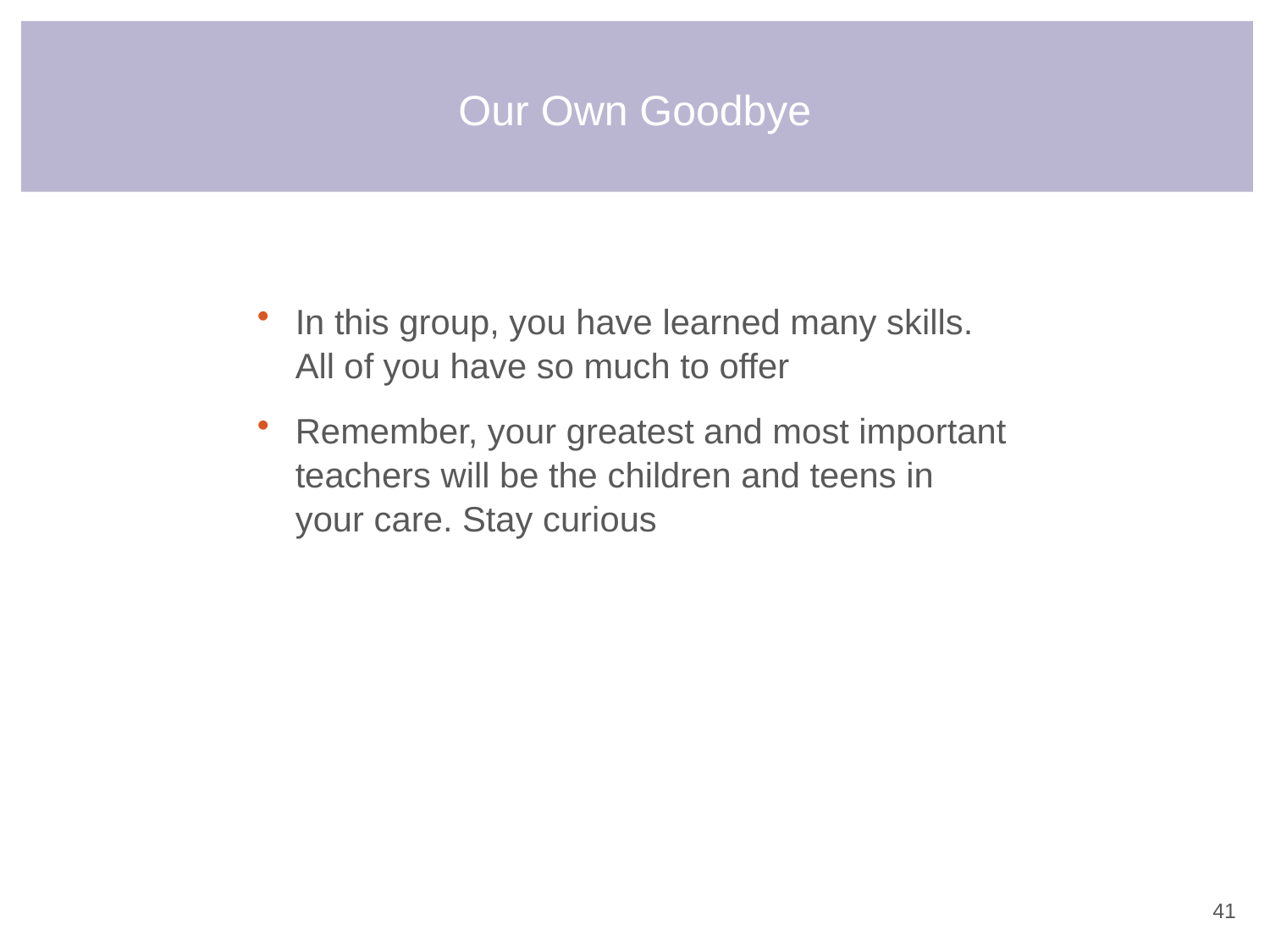

# Our Own Goodbye
In this group, you have learned many skills. All of you have so much to offer
Remember, your greatest and most important teachers will be the children and teens in your care. Stay curious

41